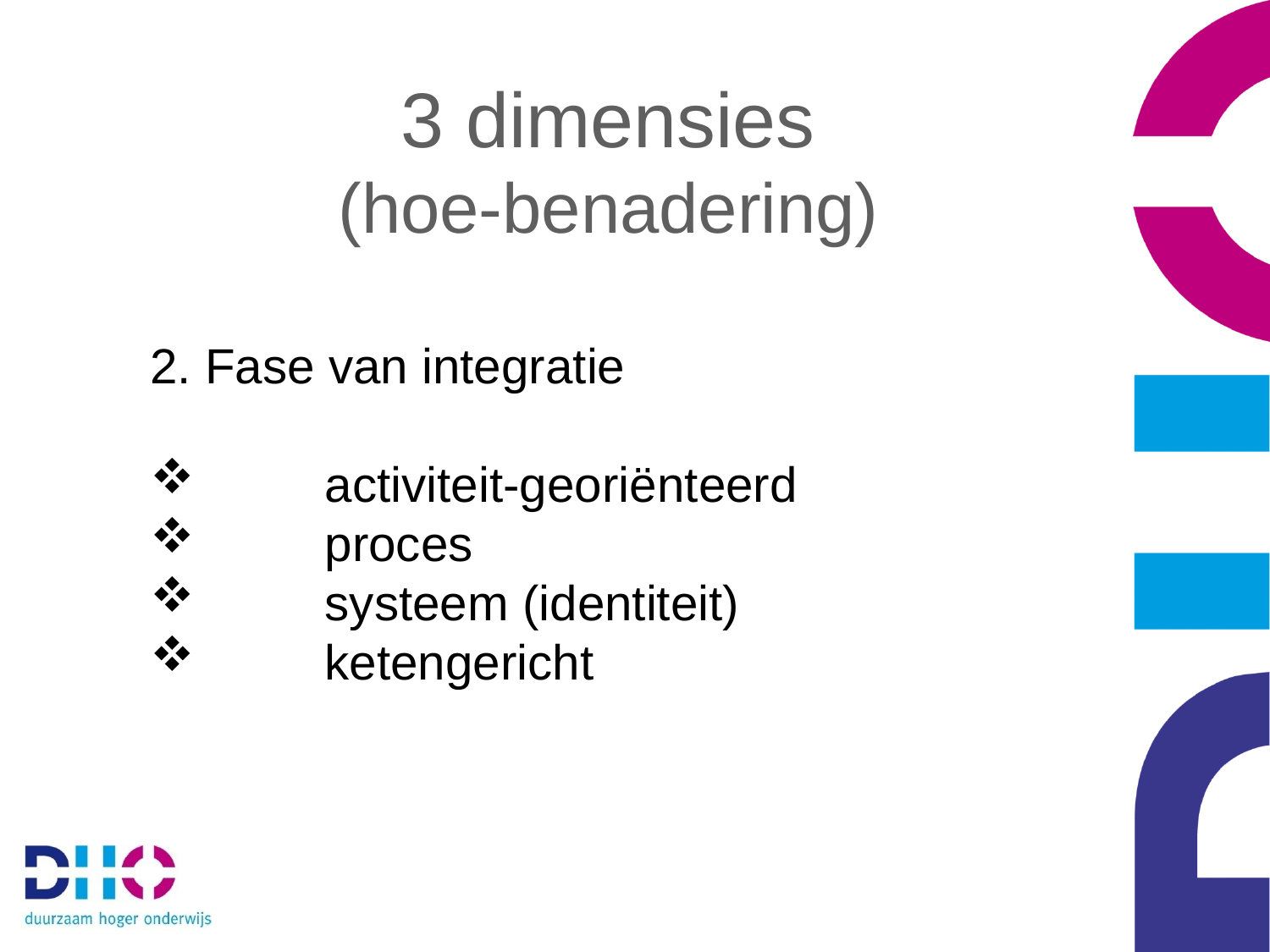

3 dimensies (hoe-benadering)
2. Fase van integratie

	activiteit-georiënteerd
	proces
	systeem (identiteit)
	ketengericht